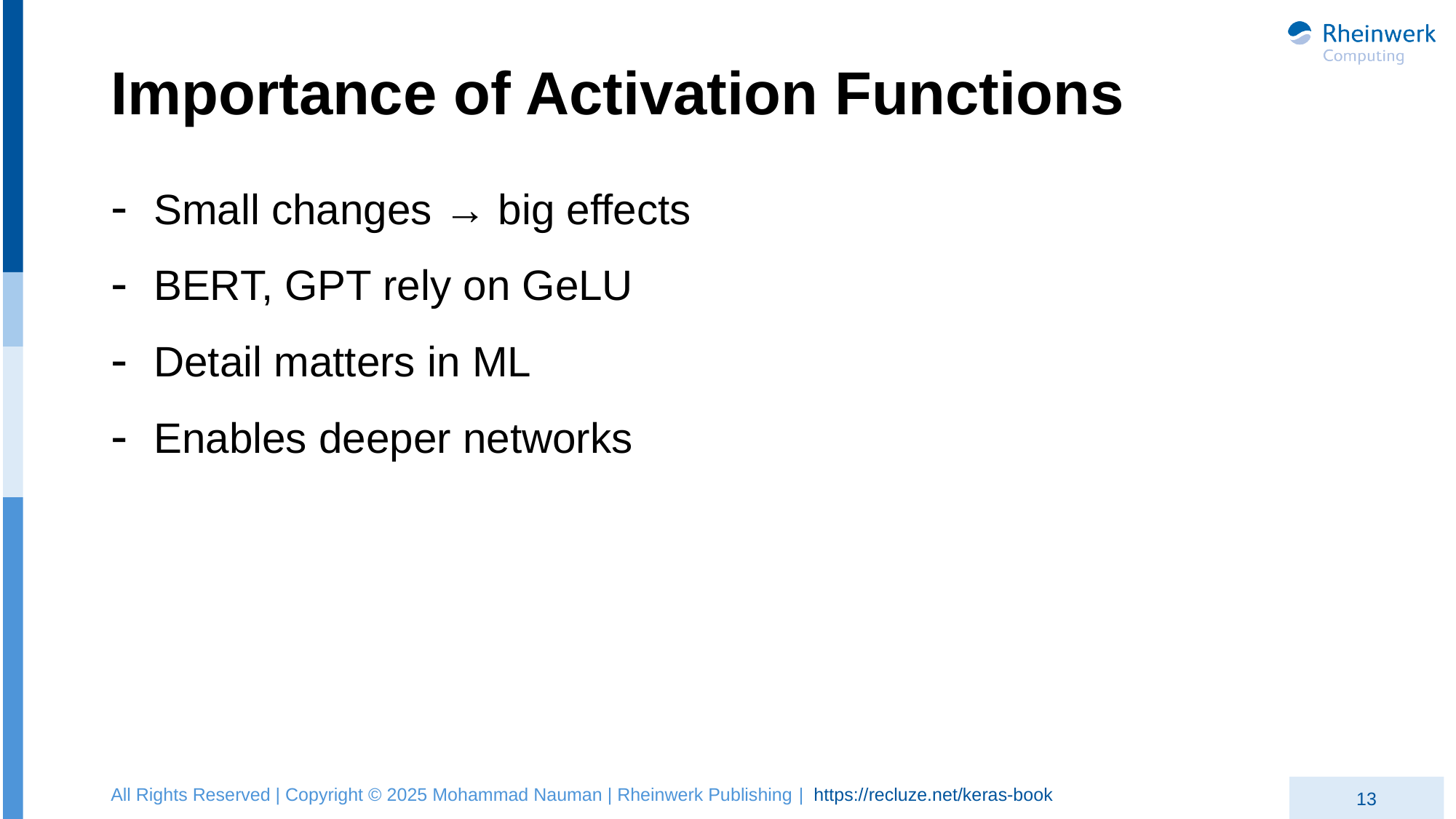

# Importance of Activation Functions
Small changes → big effects
BERT, GPT rely on GeLU
Detail matters in ML
Enables deeper networks